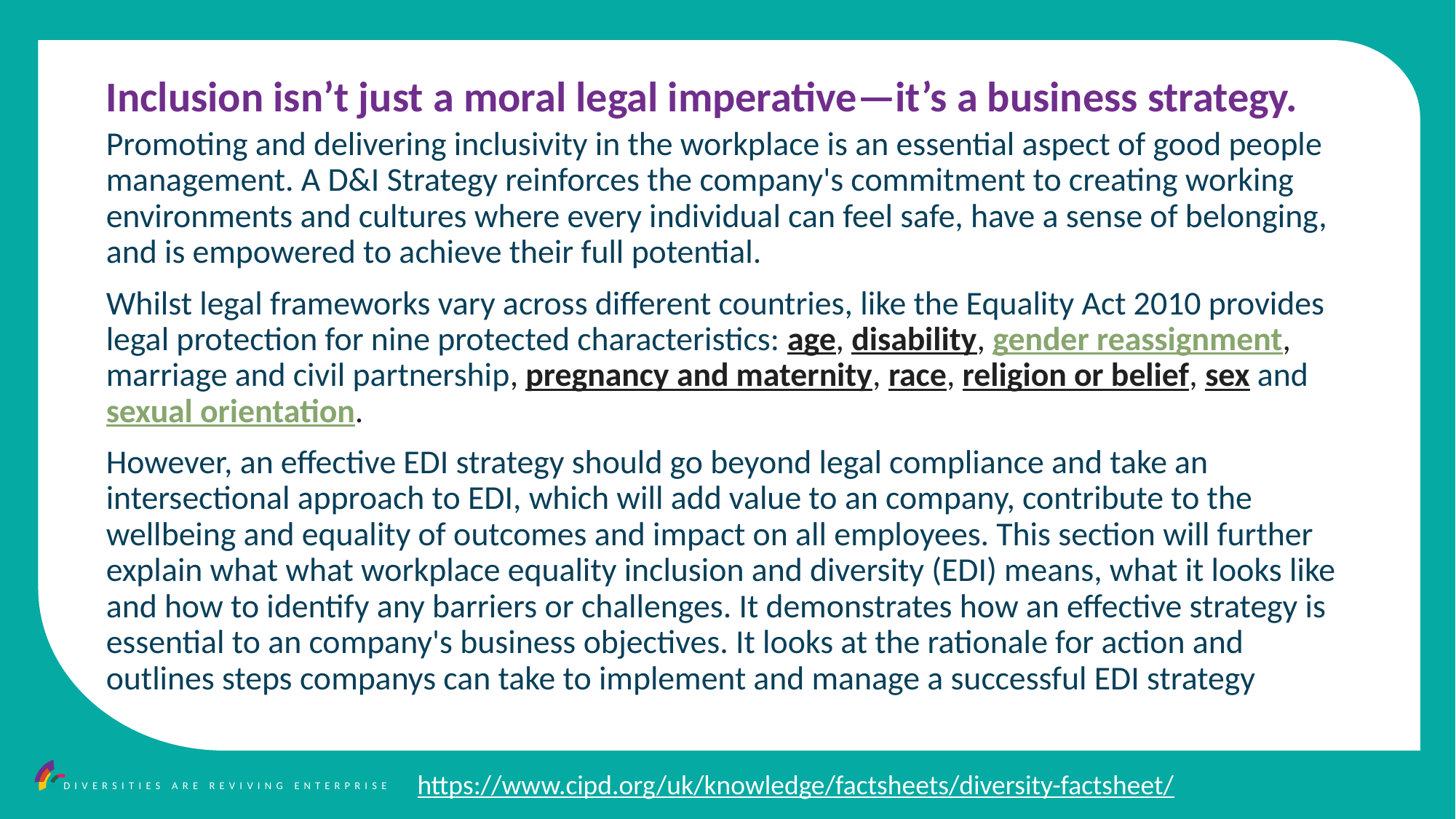

Inclusion isn’t just a moral legal imperative—it’s a business strategy.

Promoting and delivering inclusivity in the workplace is an essential aspect of good people management. A D&I Strategy reinforces the company's commitment to creating working environments and cultures where every individual can feel safe, have a sense of belonging, and is empowered to achieve their full potential.
Whilst legal frameworks vary across different countries, like the Equality Act 2010 provides legal protection for nine protected characteristics: age, disability, gender reassignment, marriage and civil partnership, pregnancy and maternity, race, religion or belief, sex and sexual orientation.
However, an effective EDI strategy should go beyond legal compliance and take an intersectional approach to EDI, which will add value to an company, contribute to the wellbeing and equality of outcomes and impact on all employees. This section will further explain what what workplace equality inclusion and diversity (EDI) means, what it looks like and how to identify any barriers or challenges. It demonstrates how an effective strategy is essential to an company's business objectives. It looks at the rationale for action and outlines steps companys can take to implement and manage a successful EDI strategy

https://www.cipd.org/uk/knowledge/factsheets/diversity-factsheet/